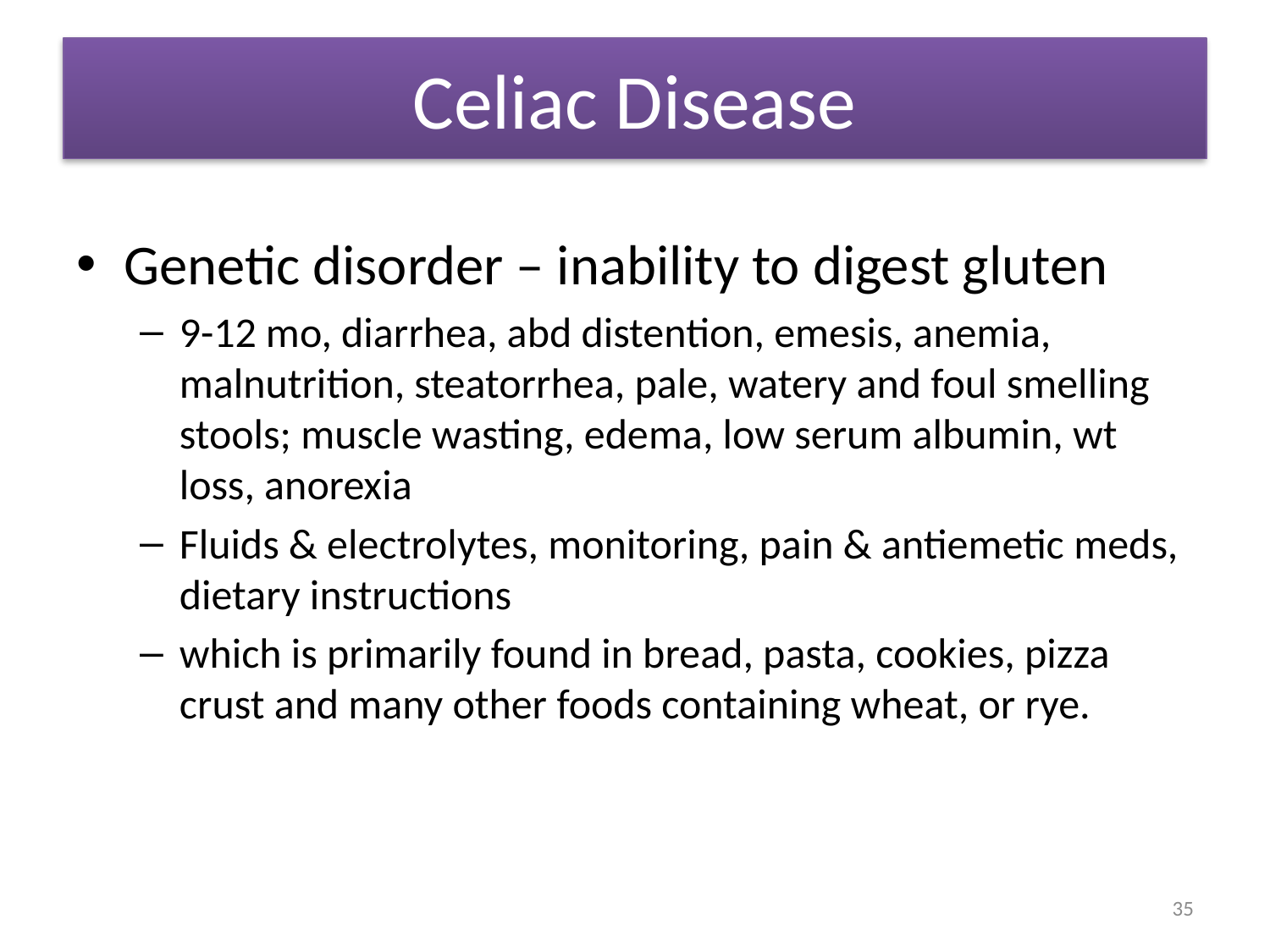

# Celiac Disease
Genetic disorder – inability to digest gluten
9-12 mo, diarrhea, abd distention, emesis, anemia, malnutrition, steatorrhea, pale, watery and foul smelling stools; muscle wasting, edema, low serum albumin, wt loss, anorexia
Fluids & electrolytes, monitoring, pain & antiemetic meds, dietary instructions
which is primarily found in bread, pasta, cookies, pizza crust and many other foods containing wheat, or rye.
35